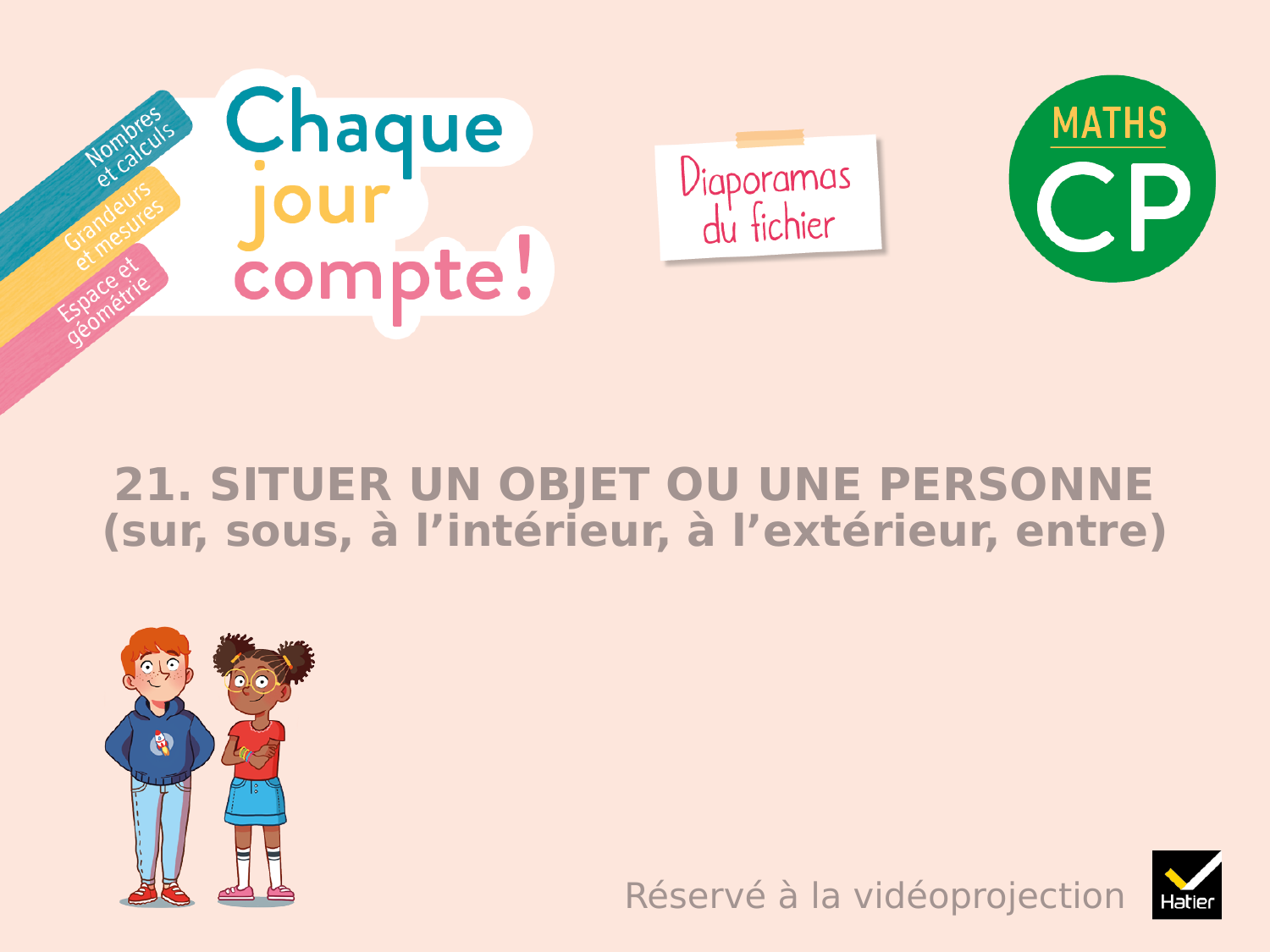

# 21. SITUER UN OBJET OU UNE PERSONNE (sur, sous, à l’intérieur, à l’extérieur, entre)
Réservé à la vidéoprojection